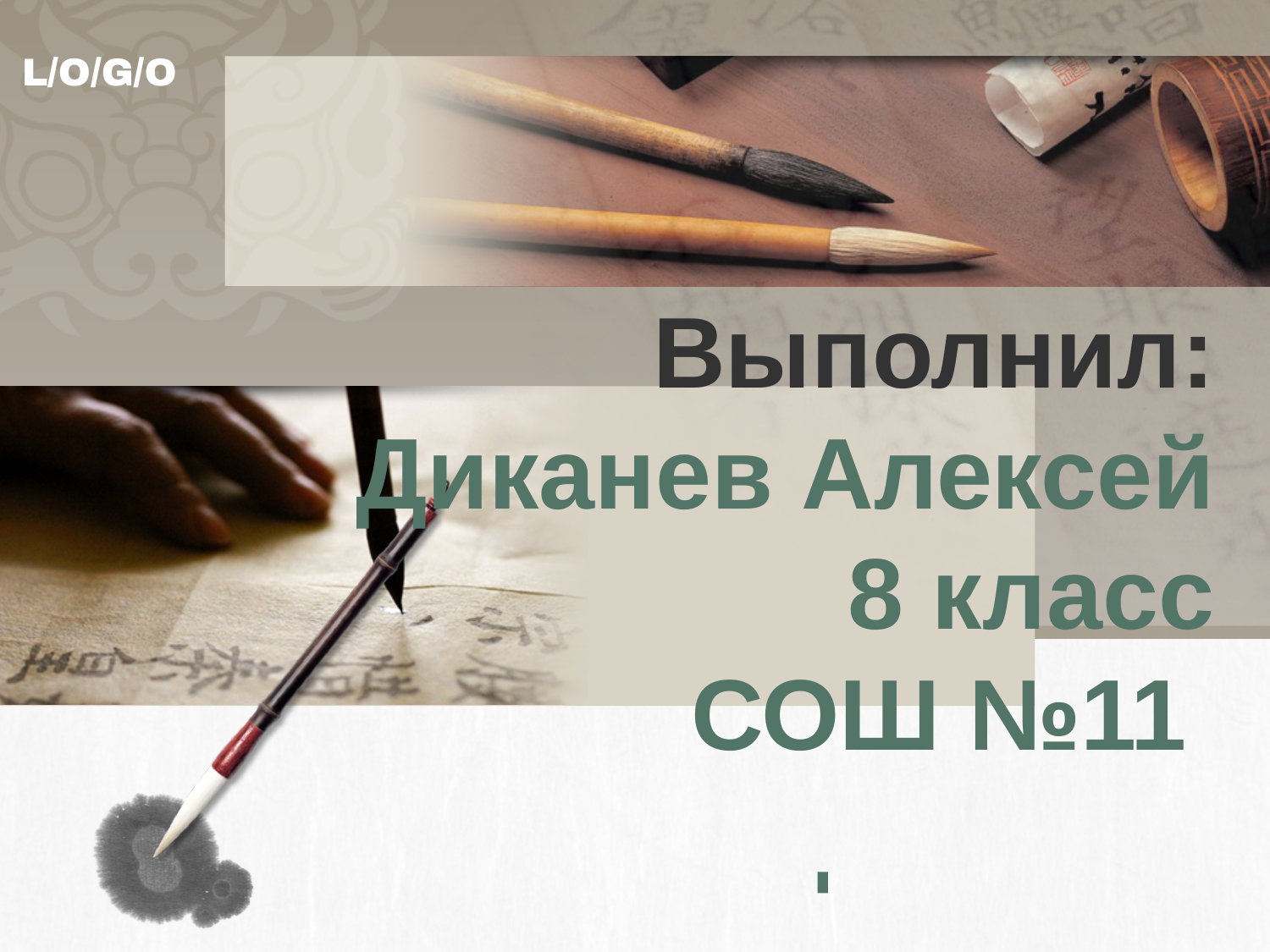

# Выполнил: Диканев Алексей 8 класс СОШ №11